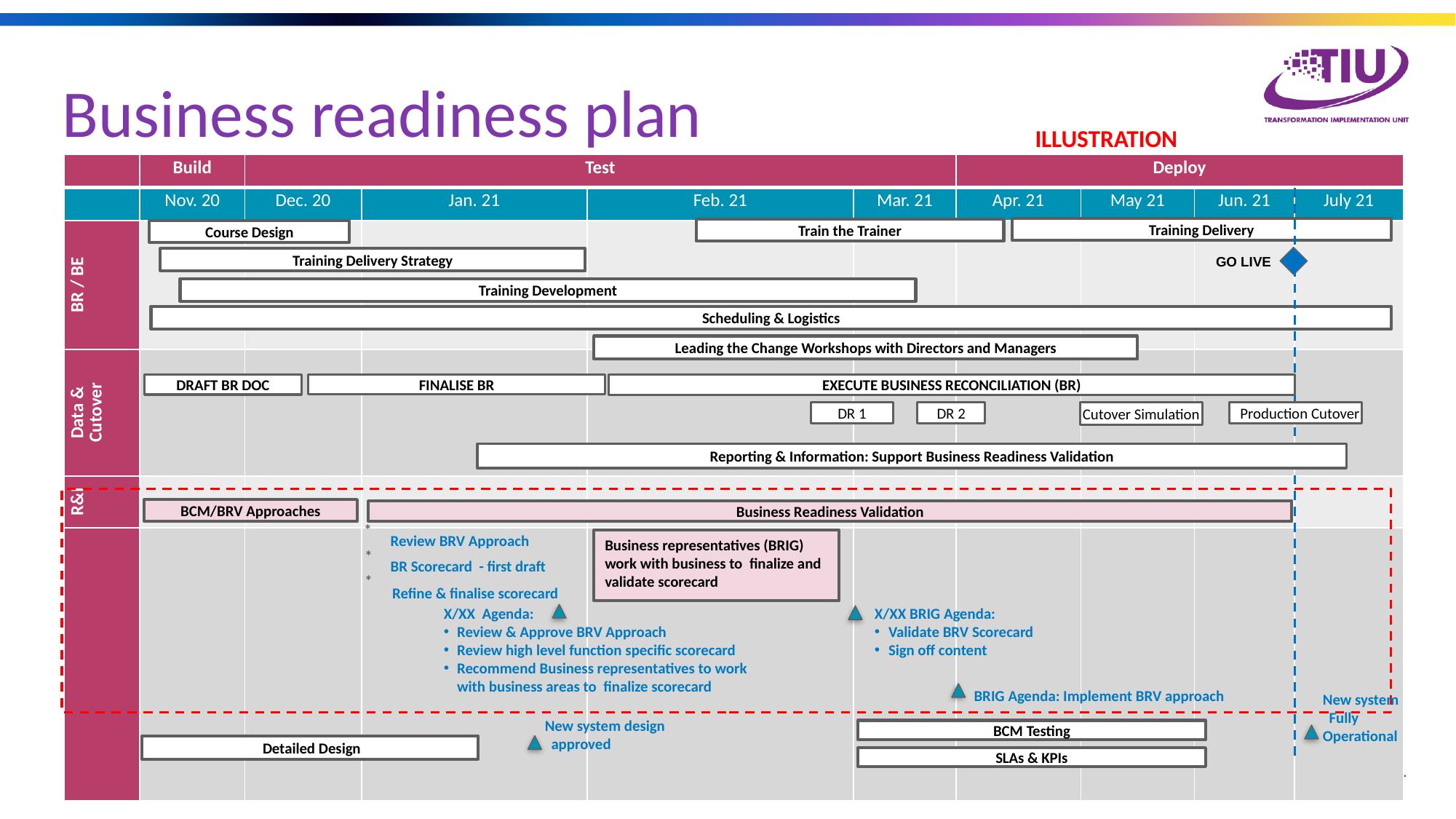

Business readiness plan
ILLUSTRATION
|  | Build | Test |  |  |  | Deploy |  |  |  |
| --- | --- | --- | --- | --- | --- | --- | --- | --- | --- |
|  | Nov. 20 | Dec. 20 | Jan. 21 | Feb. 21 | Mar. 21 | Apr. 21 | May 21 | Jun. 21 | July 21 |
| BR / BE |  |  |  |  |  |  |  |  |  |
| Data & Cutover |  |  |  |  |  |  |  |  |  |
| R&I |  |  |  |  |  |  |  |  |  |
|  |  |  |  |  |  |  |  |  |  |
Training Delivery
Train the Trainer
Course Design

GO LIVE
Training Delivery Strategy
Training Development
Scheduling & Logistics
Leading the Change Workshops with Directors and Managers
DRAFT BR DOC
FINALISE BR
EXECUTE BUSINESS RECONCILIATION (BR)
Cutover Simulation
DR 1
DR 2
Production Cutover
Reporting & Information: Support Business Readiness Validation

BCM/BRV Approaches
Business Readiness Validation
*
Business representatives (BRIG)  work with business to  finalize and validate scorecard
Review BRV Approach
*
BR Scorecard  - first draft
*
Refine & finalise scorecard
X/XX  Agenda:
Review & Approve BRV Approach
Review high level function specific scorecard
Recommend Business representatives to work with business areas to  finalize scorecard
X/XX BRIG Agenda:
Validate BRV Scorecard
Sign off content

BRIG Agenda: Implement BRV approach

New system Fully
Operational
New system design approved
BCM Testing

 Detailed Design
SLAs & KPIs
CONFIDENTIAL